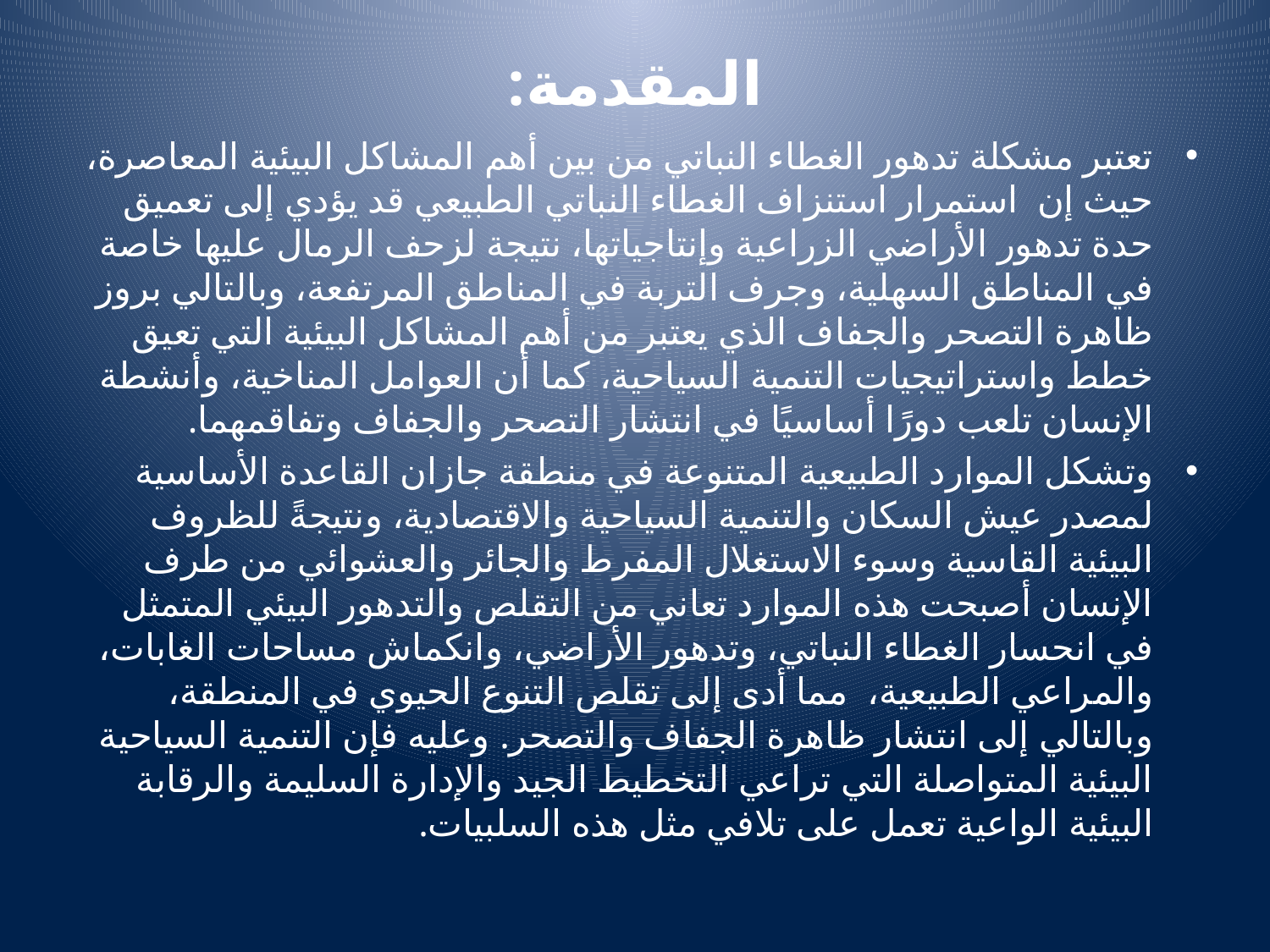

# المقدمة:
تعتبر مشكلة تدهور الغطاء النباتي من بين أهم المشاكل البيئية المعاصرة،  حيث إن  استمرار استنزاف الغطاء النباتي الطبيعي قد يؤدي إلى تعميق حدة تدهور الأراضي الزراعية وإنتاجياتها، نتيجة لزحف الرمال عليها خاصة في المناطق السهلية، وجرف التربة في المناطق المرتفعة، وبالتالي بروز ظاهرة التصحر والجفاف الذي يعتبر من أهم المشاكل البيئية التي تعيق خطط واستراتيجيات التنمية السياحية، كما أن العوامل المناخية، وأنشطة الإنسان تلعب دورًا أساسيًا في انتشار التصحر والجفاف وتفاقمهما.
وتشكل الموارد الطبيعية المتنوعة في منطقة جازان القاعدة الأساسية لمصدر عيش السكان والتنمية السياحية والاقتصادية، ونتيجةً للظروف البيئية القاسية وسوء الاستغلال المفرط والجائر والعشوائي من طرف الإنسان أصبحت هذه الموارد تعاني من التقلص والتدهور البيئي المتمثل في انحسار الغطاء النباتي، وتدهور الأراضي، وانكماش مساحات الغابات، والمراعي الطبيعية،  مما أدى إلى تقلص التنوع الحيوي في المنطقة، وبالتالي إلى انتشار ظاهرة الجفاف والتصحر. وعليه فإن التنمية السياحية البيئية المتواصلة التي تراعي التخطيط الجيد والإدارة السليمة والرقابة البيئية الواعية تعمل على تلافي مثل هذه السلبيات.